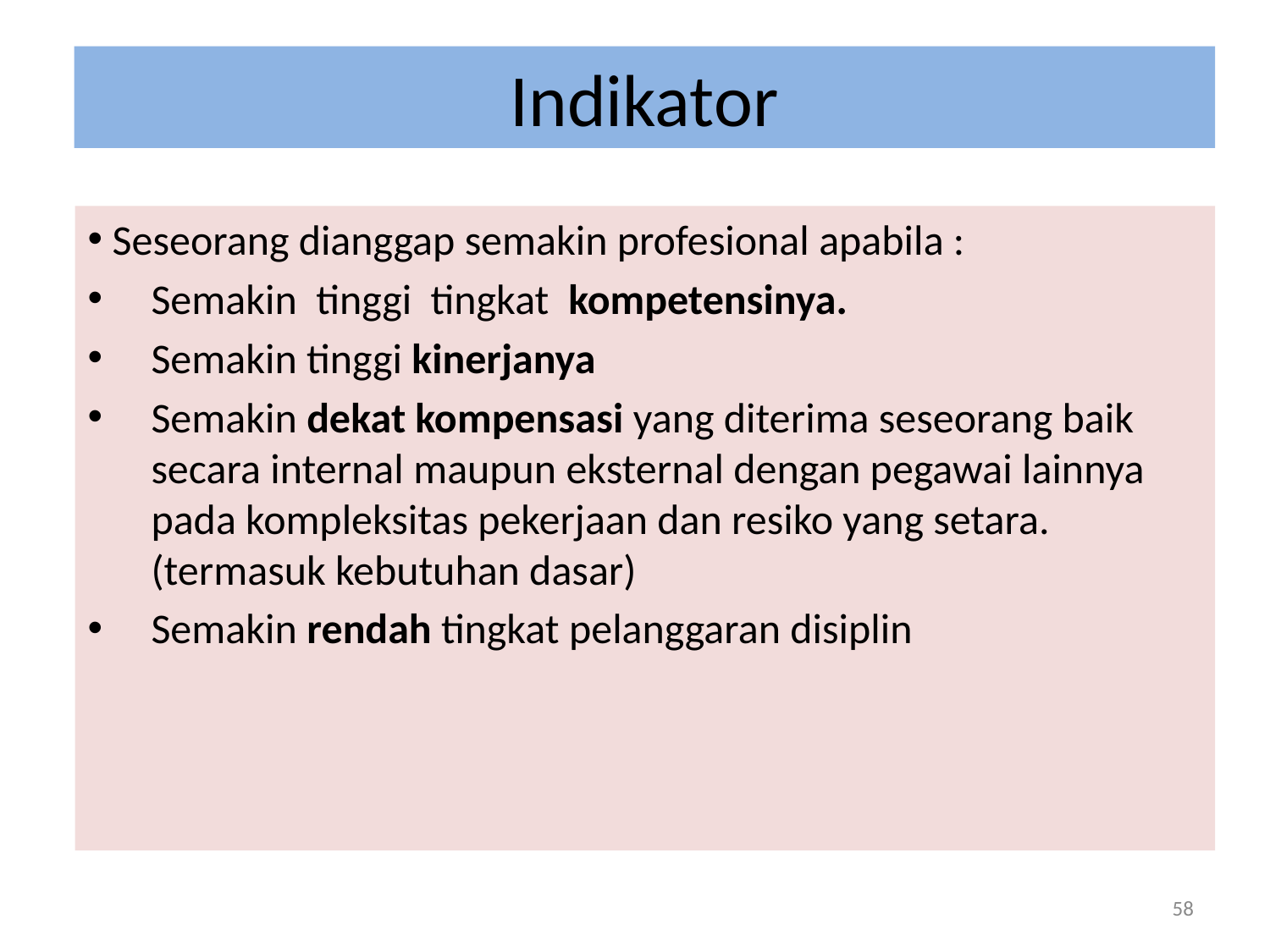

# Indikator
Seseorang dianggap semakin profesional apabila :
Semakin  tinggi  tingkat  kompetensinya.
Semakin tinggi kinerjanya
Semakin dekat kompensasi yang diterima seseorang baik secara internal maupun eksternal dengan pegawai lainnya pada kompleksitas pekerjaan dan resiko yang setara. (termasuk kebutuhan dasar)
Semakin rendah tingkat pelanggaran disiplin
58